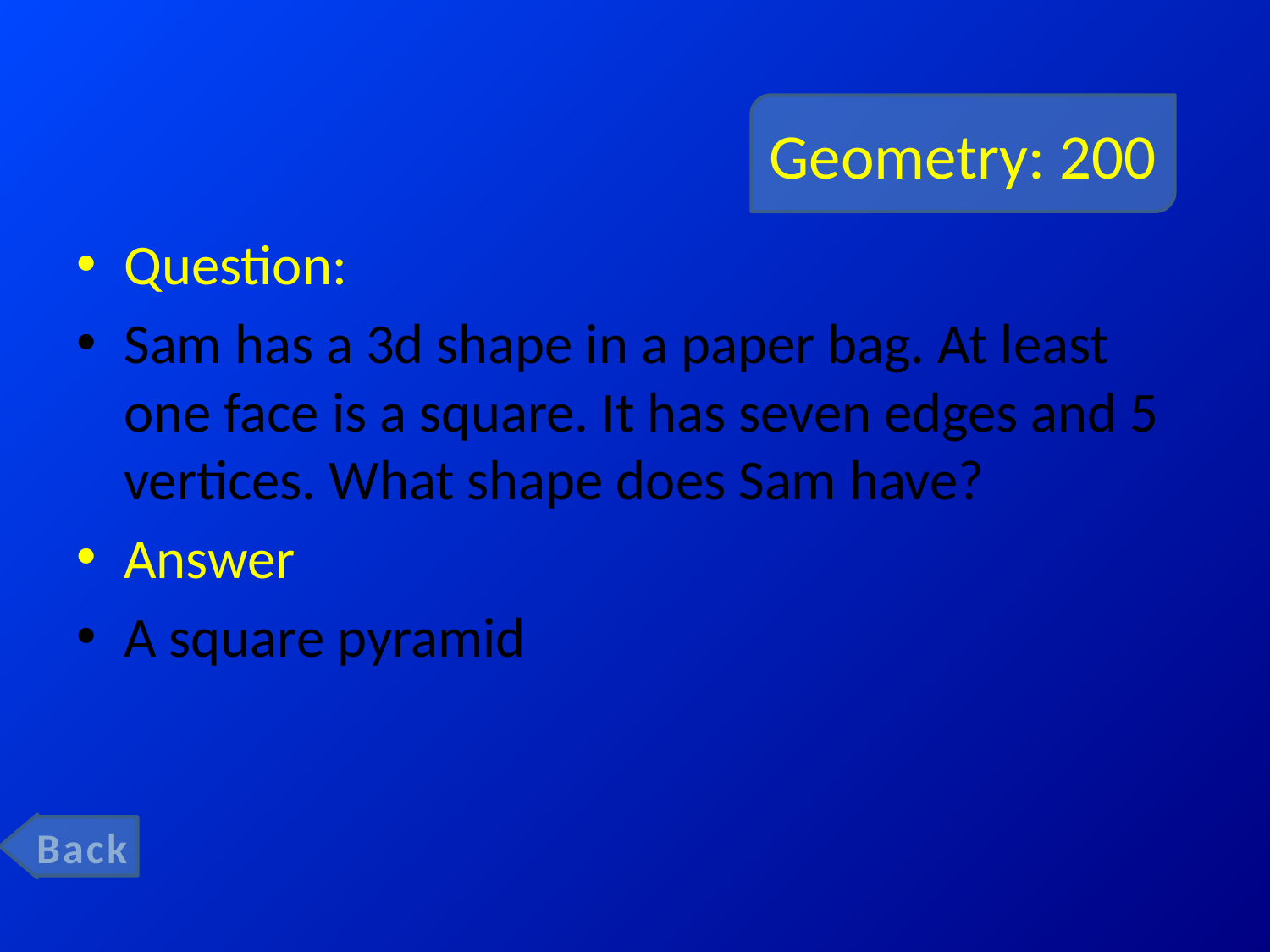

# Geometry: 200

Question:
Sam has a 3d shape in a paper bag. At least one face is a square. It has seven edges and 5 vertices. What shape does Sam have?
Answer
A square pyramid

Back